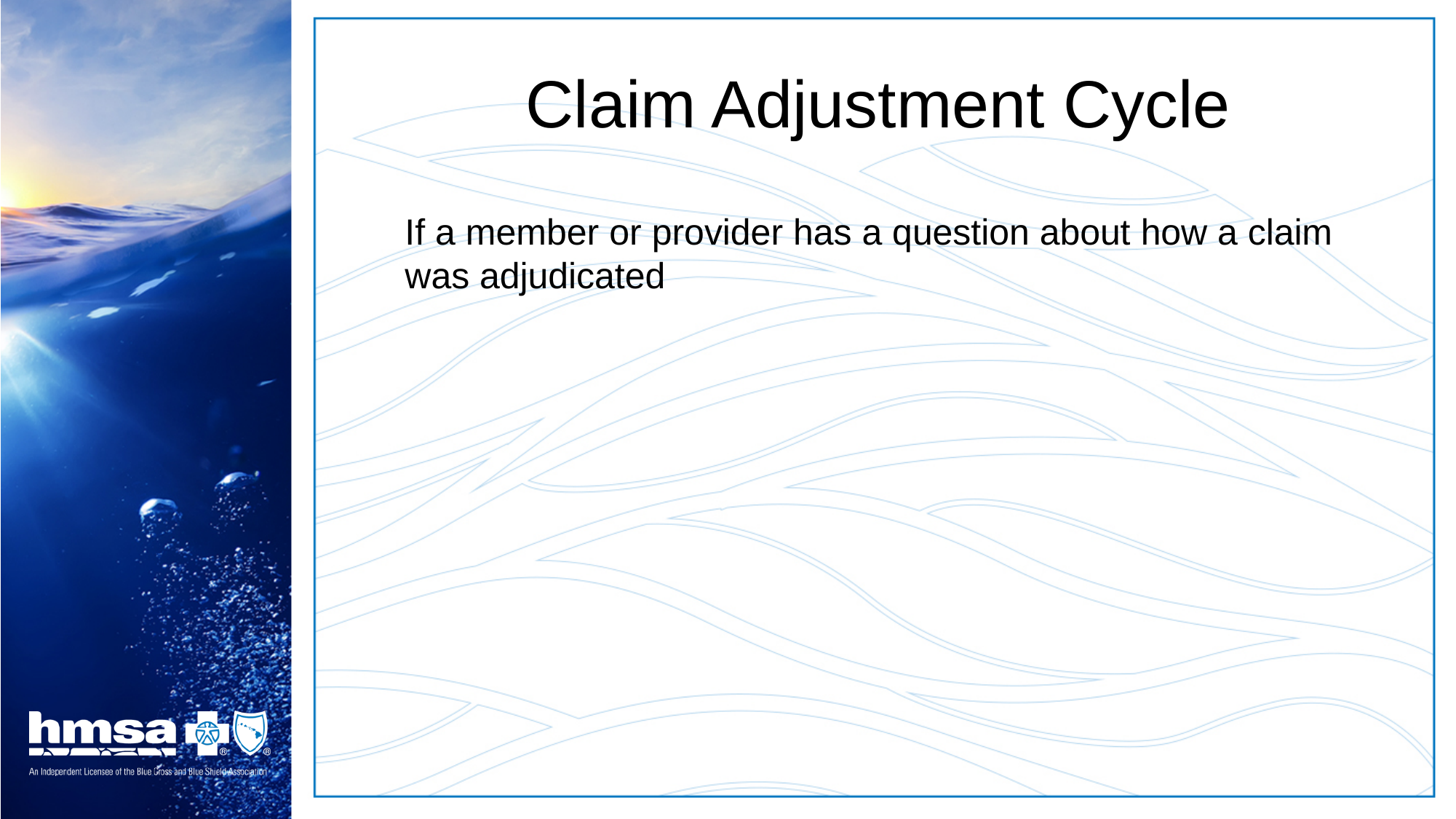

# Claim Adjustment Cycle
If a member or provider has a question about how a claim was adjudicated